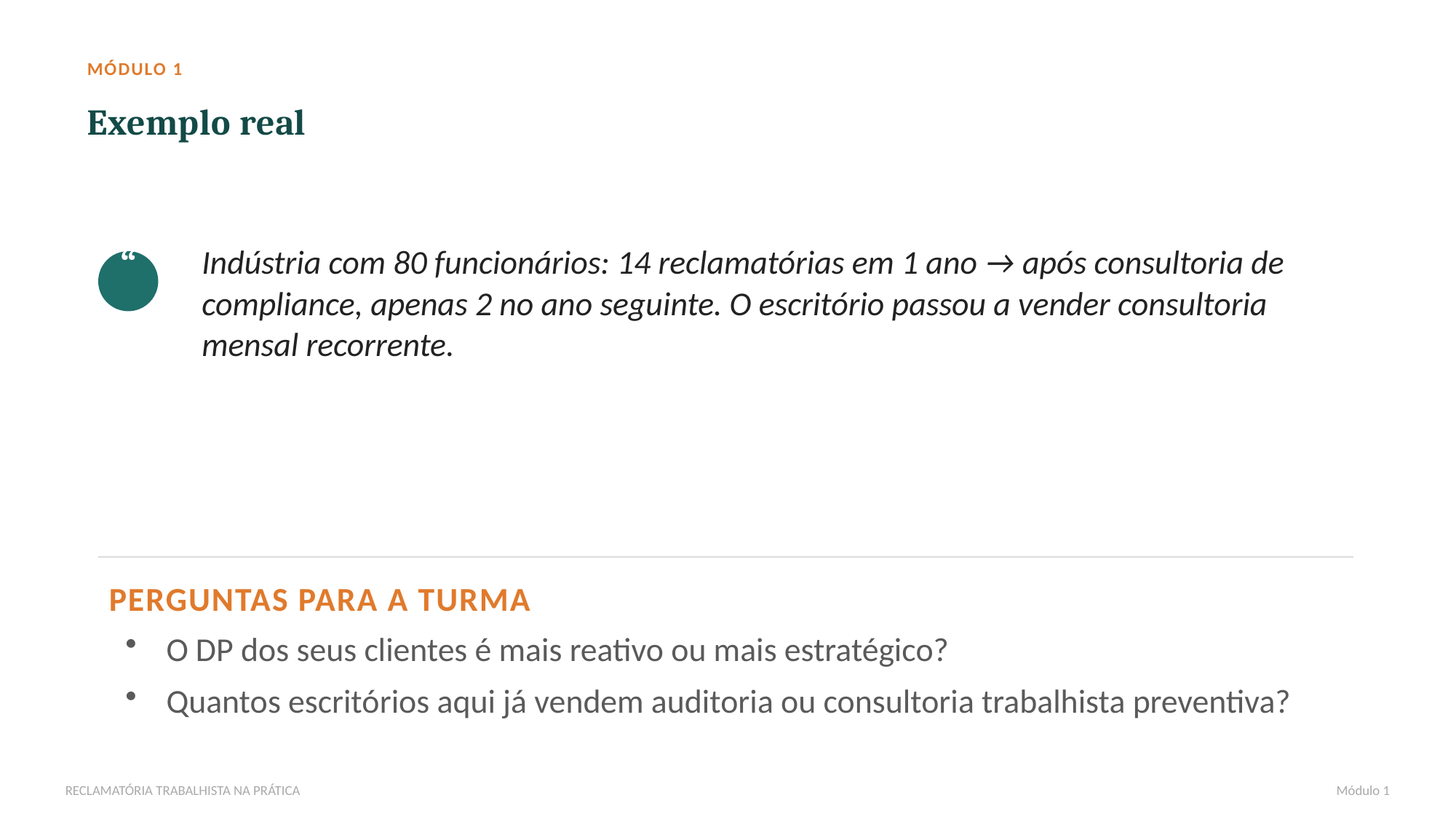

MÓDULO 1
Exemplo real
“
Indústria com 80 funcionários: 14 reclamatórias em 1 ano → após consultoria de compliance, apenas 2 no ano seguinte. O escritório passou a vender consultoria mensal recorrente.

PERGUNTAS PARA A TURMA
O DP dos seus clientes é mais reativo ou mais estratégico?
Quantos escritórios aqui já vendem auditoria ou consultoria trabalhista preventiva?
RECLAMATÓRIA TRABALHISTA NA PRÁTICA
Módulo 1